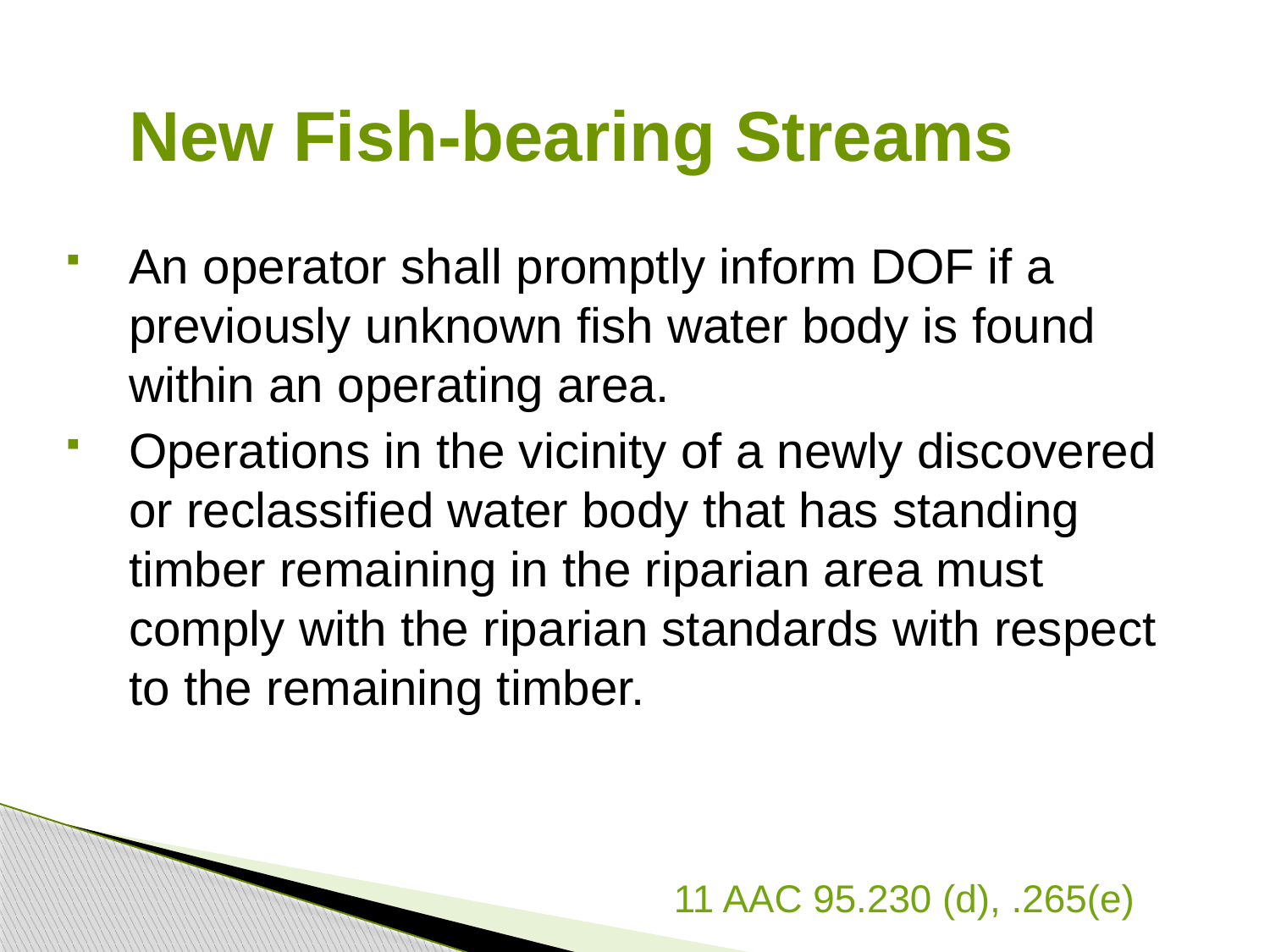

New Fish-bearing Streams
An operator shall promptly inform DOF if a previously unknown fish water body is found within an operating area.
Operations in the vicinity of a newly discovered or reclassified water body that has standing timber remaining in the riparian area must comply with the riparian standards with respect to the remaining timber.

11 AAC 95.230 (d), .265(e)